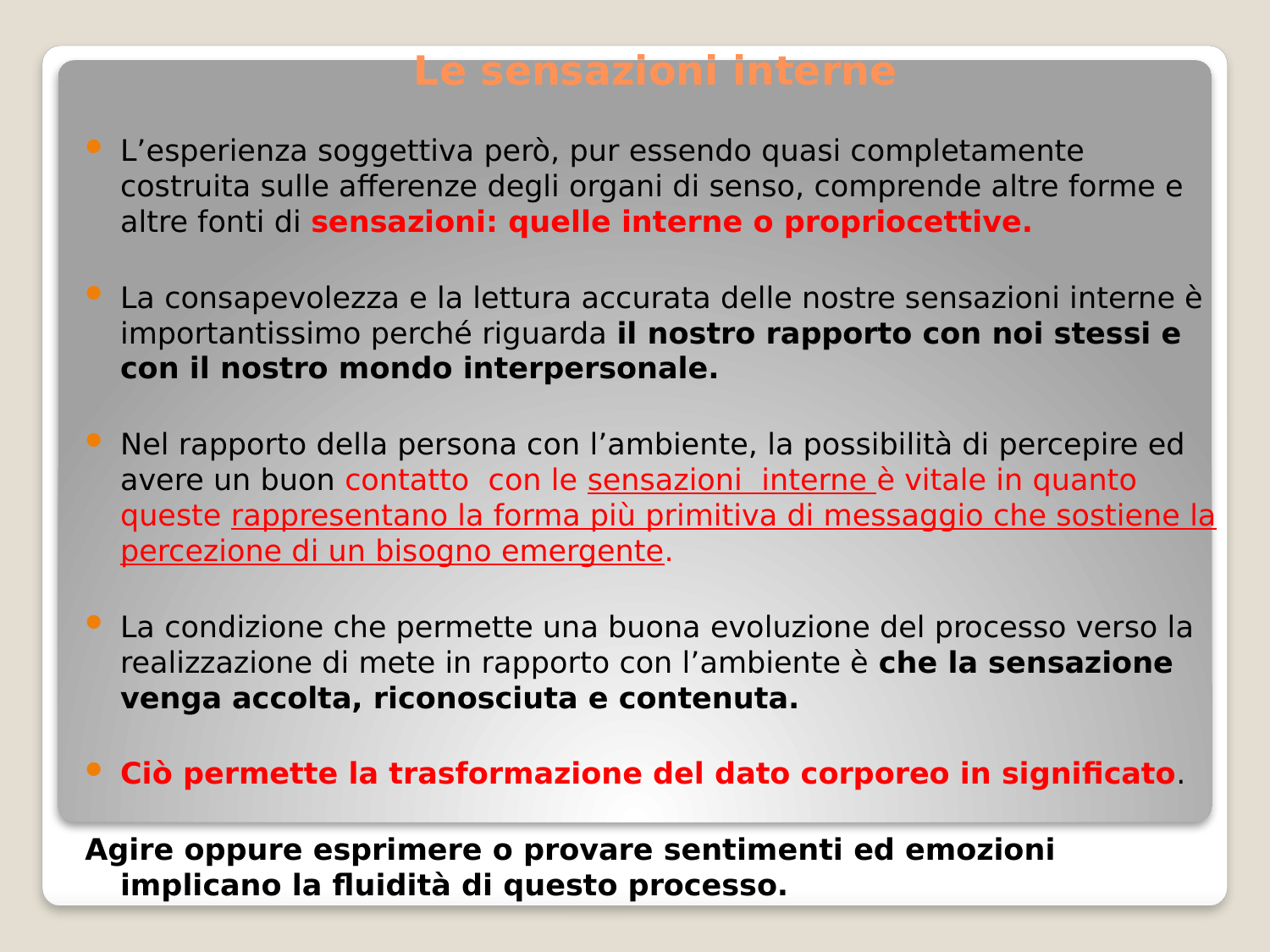

# Le sensazioni interne
L’esperienza soggettiva però, pur essendo quasi completamente costruita sulle afferenze degli organi di senso, comprende altre forme e altre fonti di sensazioni: quelle interne o propriocettive.

La consapevolezza e la lettura accurata delle nostre sensazioni interne è importantissimo perché riguarda il nostro rapporto con noi stessi e con il nostro mondo interpersonale.

Nel rapporto della persona con l’ambiente, la possibilità di percepire ed avere un buon contatto  con le sensazioni  interne è vitale in quanto  queste rappresentano la forma più primitiva di messaggio che sostiene la percezione di un bisogno emergente.

La condizione che permette una buona evoluzione del processo verso la realizzazione di mete in rapporto con l’ambiente è che la sensazione venga accolta, riconosciuta e contenuta.

Ciò permette la trasformazione del dato corporeo in significato.

Agire oppure esprimere o provare sentimenti ed emozioni implicano la fluidità di questo processo.